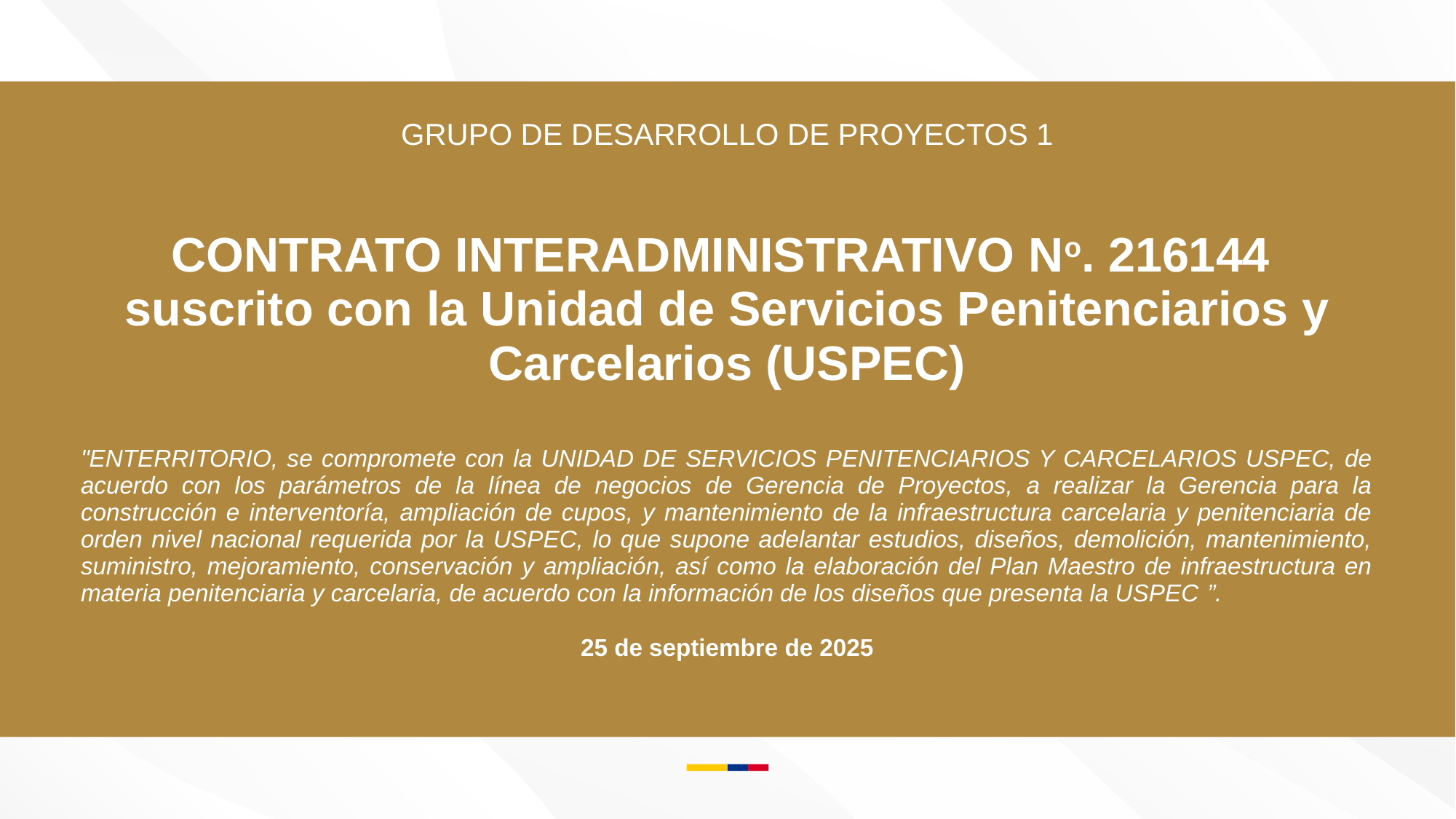

CONTRATO INTERADMINISTRATIVO No. 216144
suscrito con la Unidad de Servicios Penitenciarios y Carcelarios (USPEC)

"ENTERRITORIO, se compromete con la UNIDAD DE SERVICIOS PENITENCIARIOS Y CARCELARIOS USPEC, de acuerdo con los parámetros de la línea de negocios de Gerencia de Proyectos, a realizar la Gerencia para la construcción e interventoría, ampliación de cupos, y mantenimiento de la infraestructura carcelaria y penitenciaria de orden nivel nacional requerida por la USPEC, lo que supone adelantar estudios, diseños, demolición, mantenimiento, suministro, mejoramiento, conservación y ampliación, así como la elaboración del Plan Maestro de infraestructura en materia penitenciaria y carcelaria, de acuerdo con la información de los diseños que presenta la USPEC ”.

25 de septiembre de 2025
GRUPO DE DESARROLLO DE PROYECTOS 1